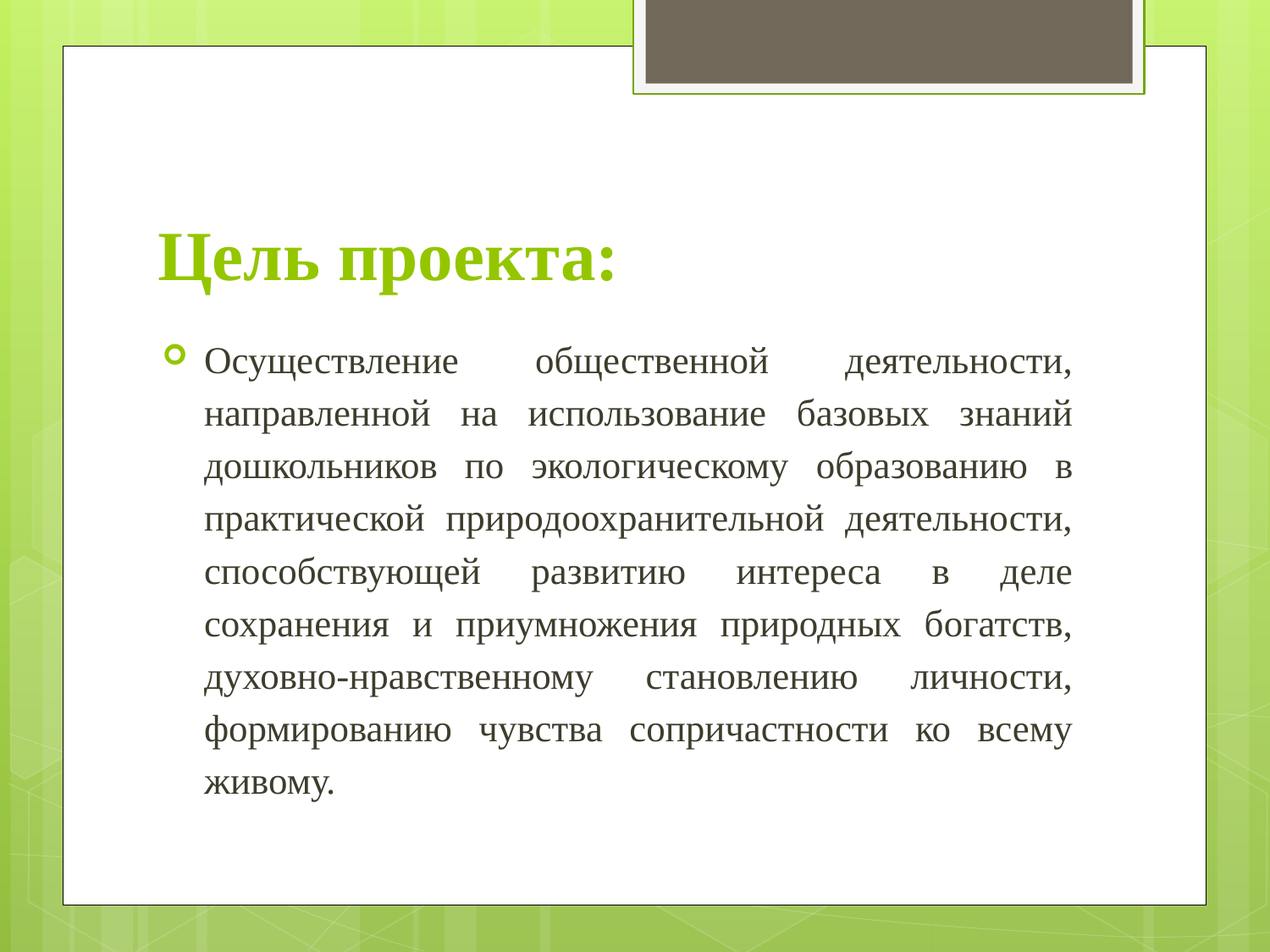

# Цель проекта:
Осуществление общественной деятельности, направленной на использование базовых знаний дошкольников по экологическому образованию в практической природоохранительной деятельности, способствующей развитию интереса в деле сохранения и приумножения природных богатств, духовно-нравственному становлению личности, формированию чувства сопричастности ко всему живому.